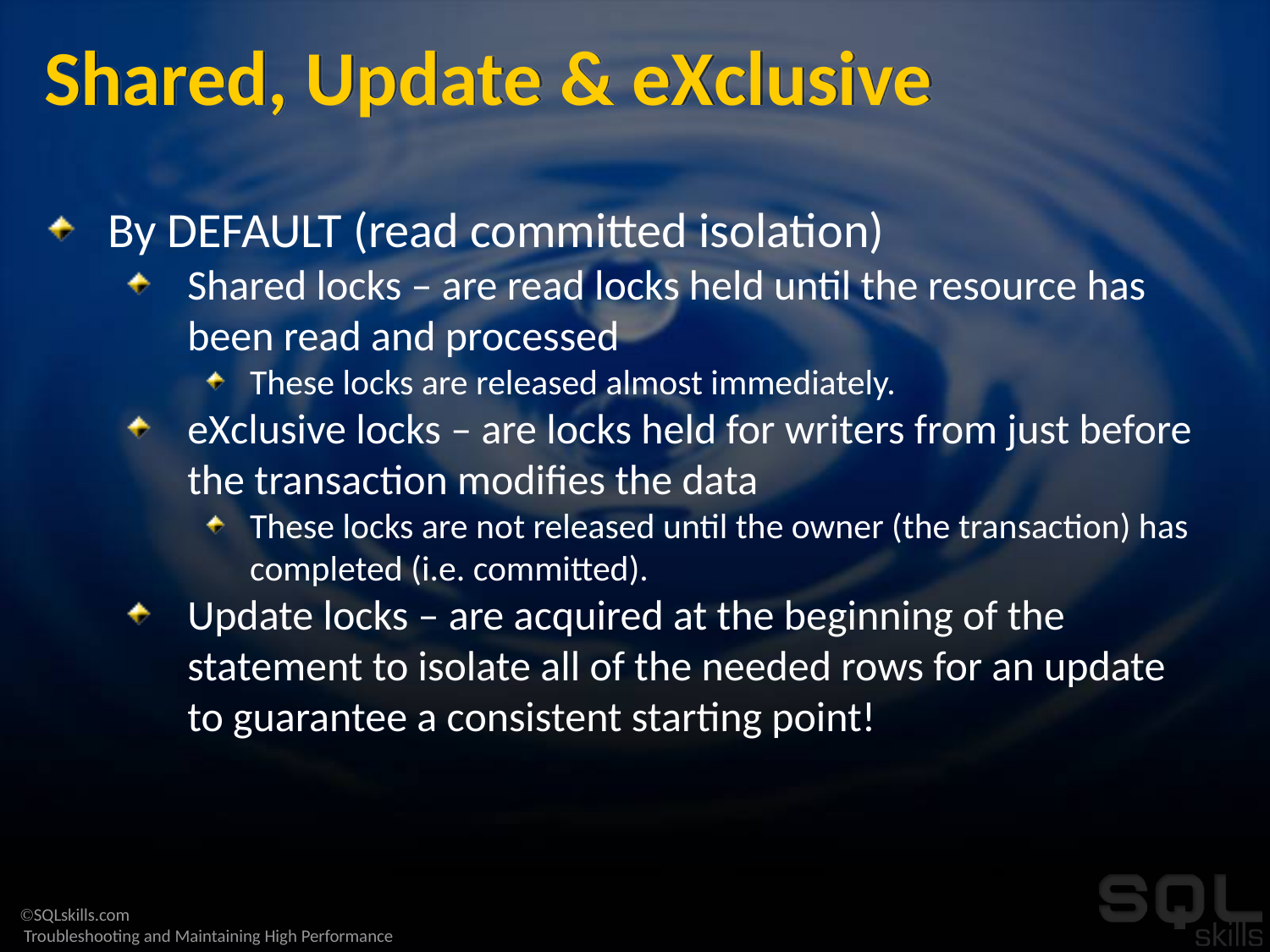

# Shared, Update & eXclusive
By DEFAULT (read committed isolation)
Shared locks – are read locks held until the resource has been read and processed
These locks are released almost immediately.
eXclusive locks – are locks held for writers from just before the transaction modifies the data
These locks are not released until the owner (the transaction) has completed (i.e. committed).
Update locks – are acquired at the beginning of the statement to isolate all of the needed rows for an update to guarantee a consistent starting point!